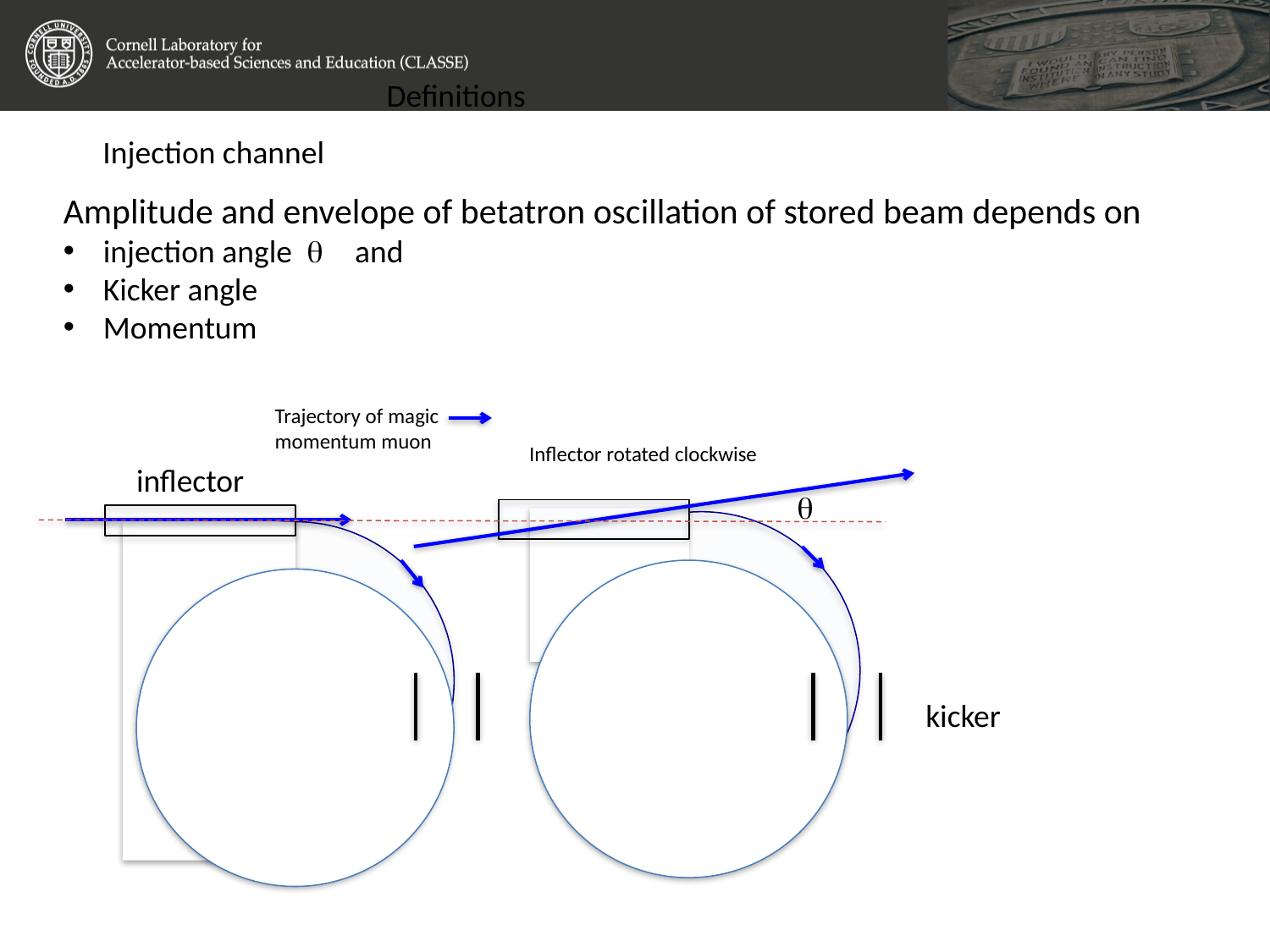

Definitions
Injection channel
Amplitude and envelope of betatron oscillation of stored beam depends on
injection angle  θ  and
Kicker angle
Momentum
Trajectory of magic momentum muon
Inflector rotated clockwise
inflector
θ

kicker